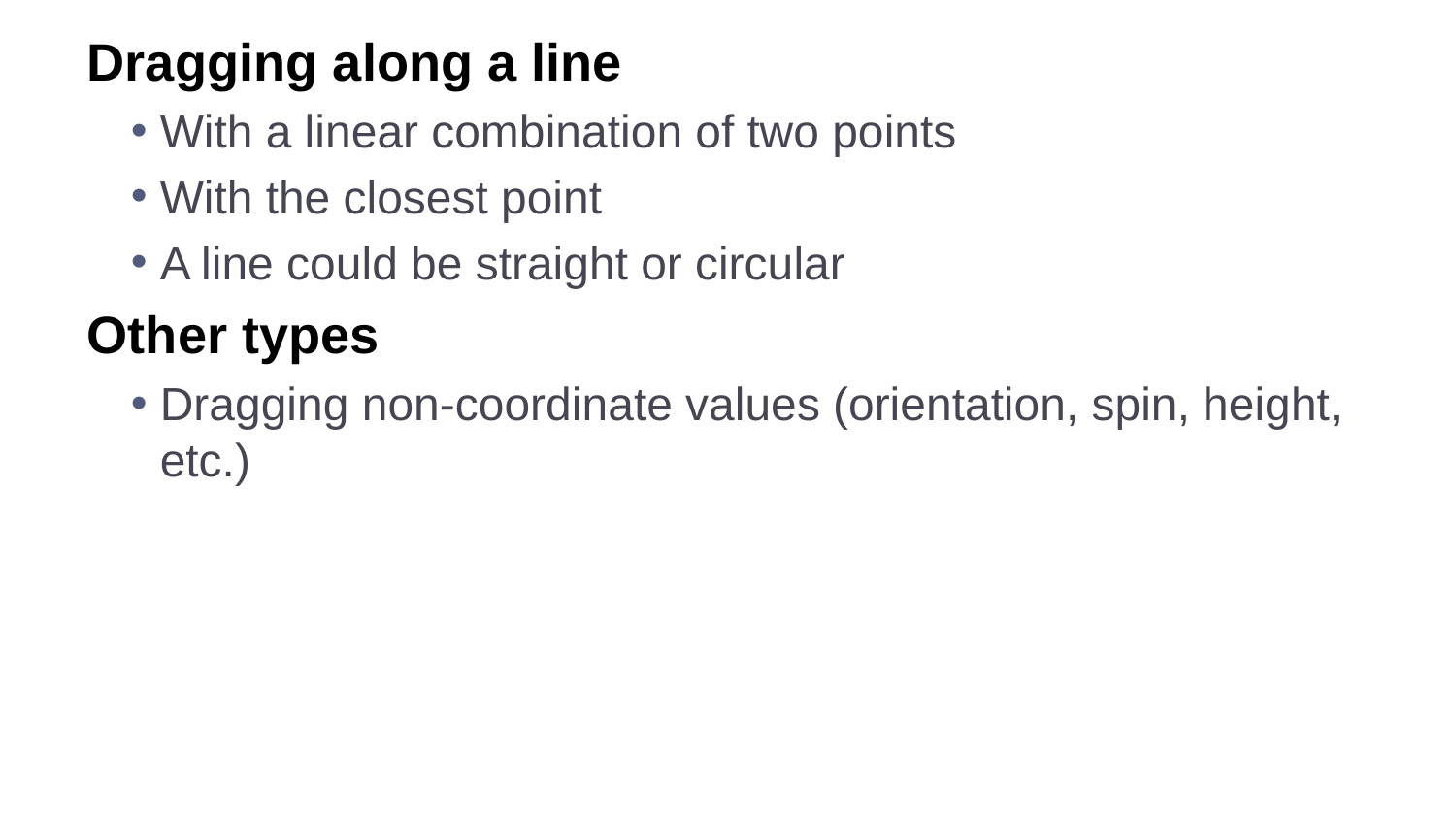

Dragging along a line
With a linear combination of two points
With the closest point
A line could be straight or circular
Other types
Dragging non-coordinate values (orientation, spin, height, etc.)